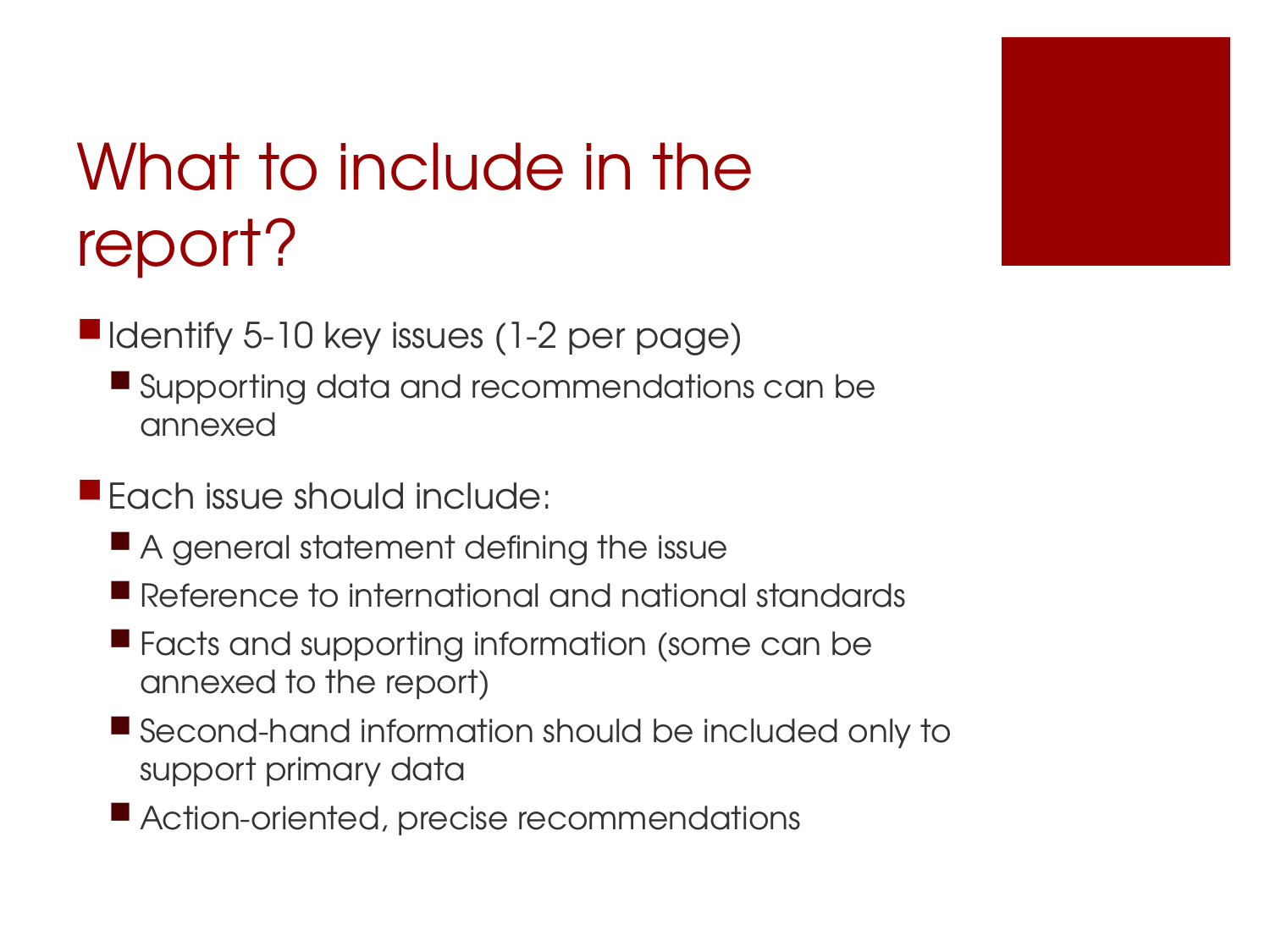

# What to include in the report?
Identify 5-10 key issues (1-2 per page)
Supporting data and recommendations can be annexed
Each issue should include:
A general statement defining the issue
Reference to international and national standards
Facts and supporting information (some can be annexed to the report)
Second-hand information should be included only to support primary data
Action-oriented, precise recommendations